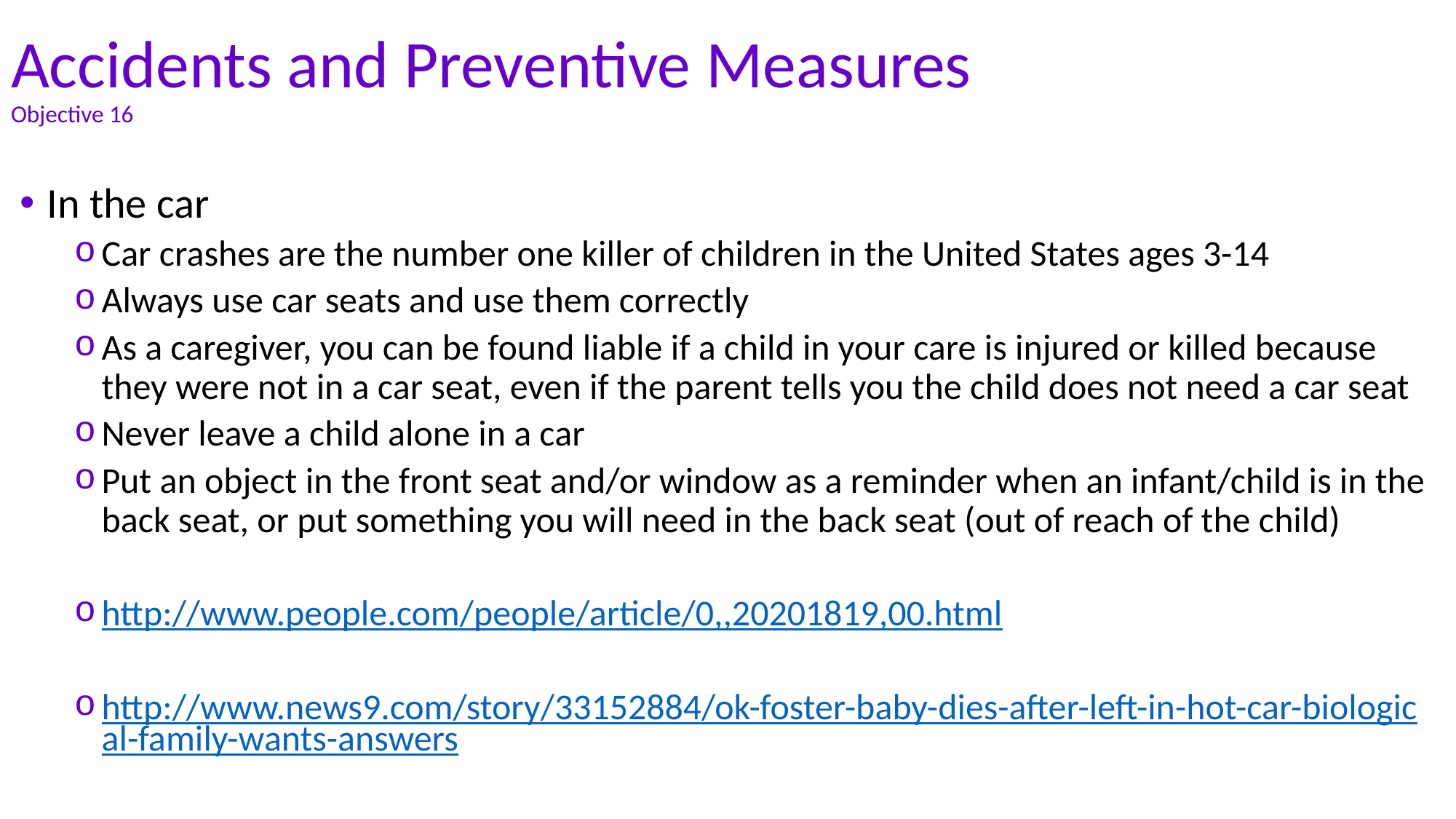

# Accidents and Preventive Measures Objective 16
In the car
Car crashes are the number one killer of children in the United States ages 3-14
Always use car seats and use them correctly
As a caregiver, you can be found liable if a child in your care is injured or killed because they were not in a car seat, even if the parent tells you the child does not need a car seat
Never leave a child alone in a car
Put an object in the front seat and/or window as a reminder when an infant/child is in the back seat, or put something you will need in the back seat (out of reach of the child)

http://www.people.com/people/article/0,,20201819,00.html

http://www.news9.com/story/33152884/ok-foster-baby-dies-after-left-in-hot-car-biological-family-wants-answers